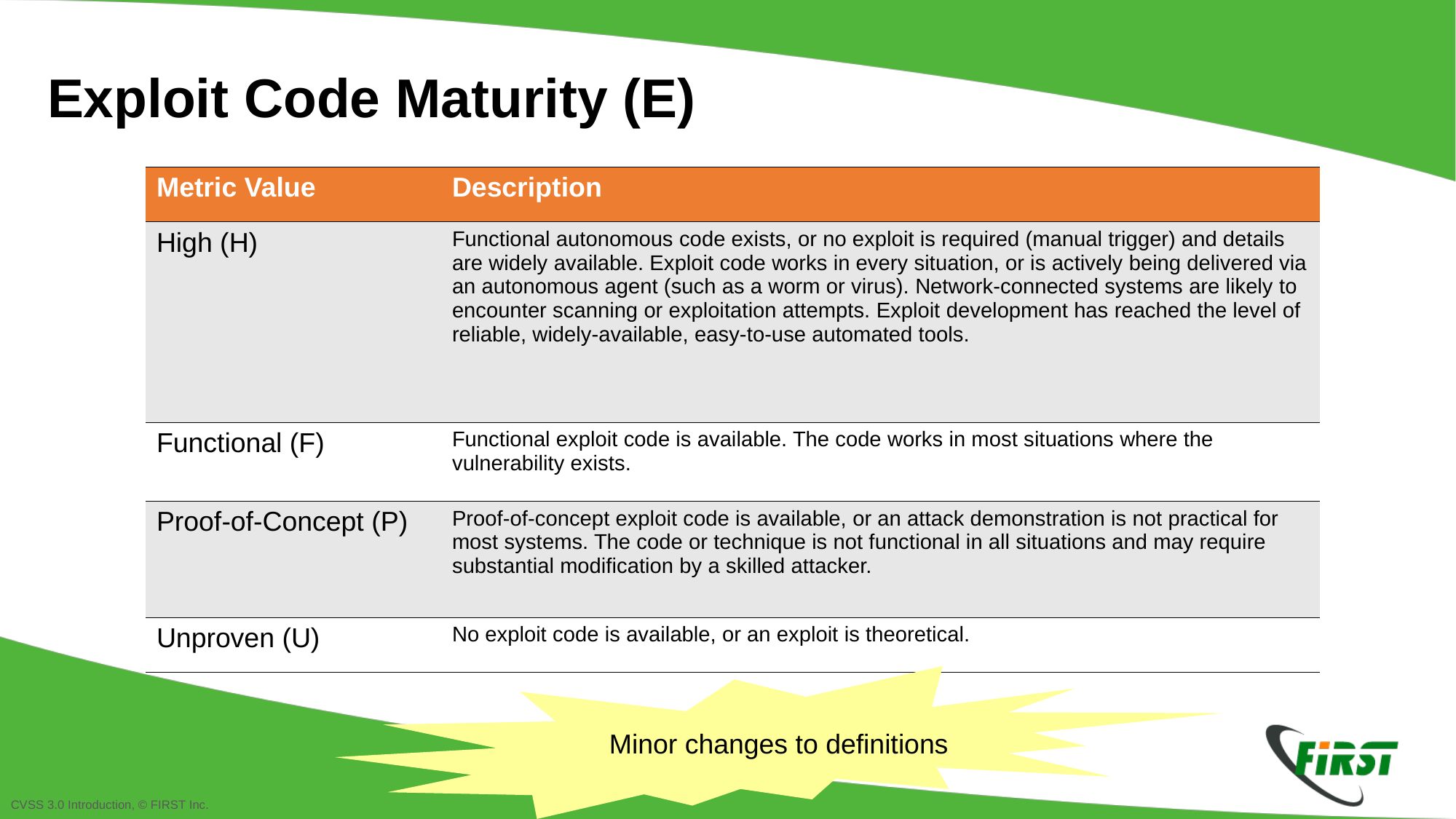

Exploit Code Maturity (E)
| Metric Value | Description |
| --- | --- |
| High (H) | Functional autonomous code exists, or no exploit is required (manual trigger) and details are widely available. Exploit code works in every situation, or is actively being delivered via an autonomous agent (such as a worm or virus). Network-connected systems are likely to encounter scanning or exploitation attempts. Exploit development has reached the level of reliable, widely-available, easy-to-use automated tools. |
| Functional (F) | Functional exploit code is available. The code works in most situations where the vulnerability exists. |
| Proof-of-Concept (P) | Proof-of-concept exploit code is available, or an attack demonstration is not practical for most systems. The code or technique is not functional in all situations and may require substantial modification by a skilled attacker. |
| Unproven (U) | No exploit code is available, or an exploit is theoretical. |
Minor changes to definitions